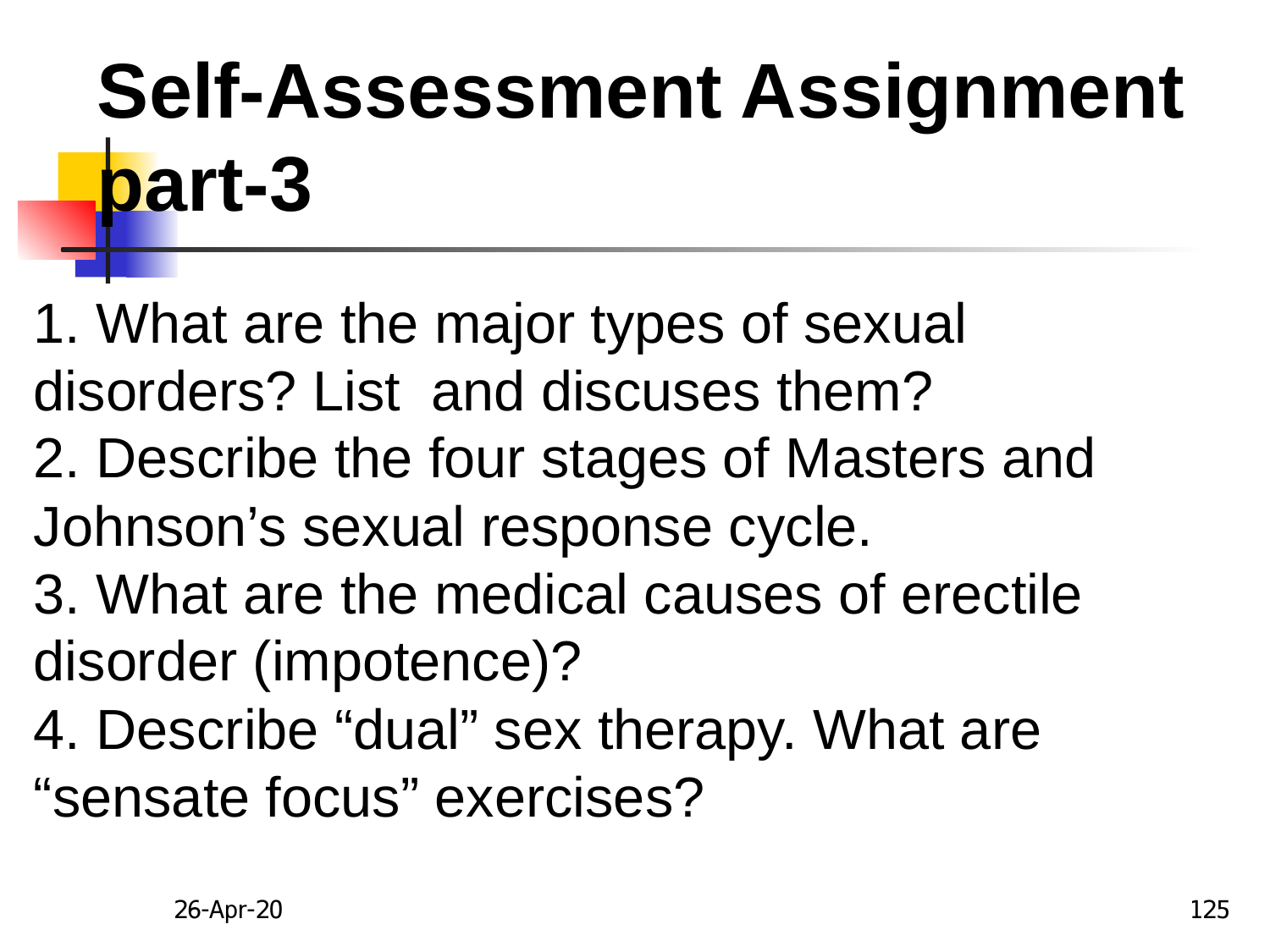

# Self-Assessment Assignment part-3
1. What are the major types of sexual disorders? List  and discuses them?
2. Describe the four stages of Masters and Johnson’s sexual response cycle.
3. What are the medical causes of erectile disorder (impotence)?
4. Describe “dual” sex therapy. What are “sensate focus” exercises?
26-Apr-20
125